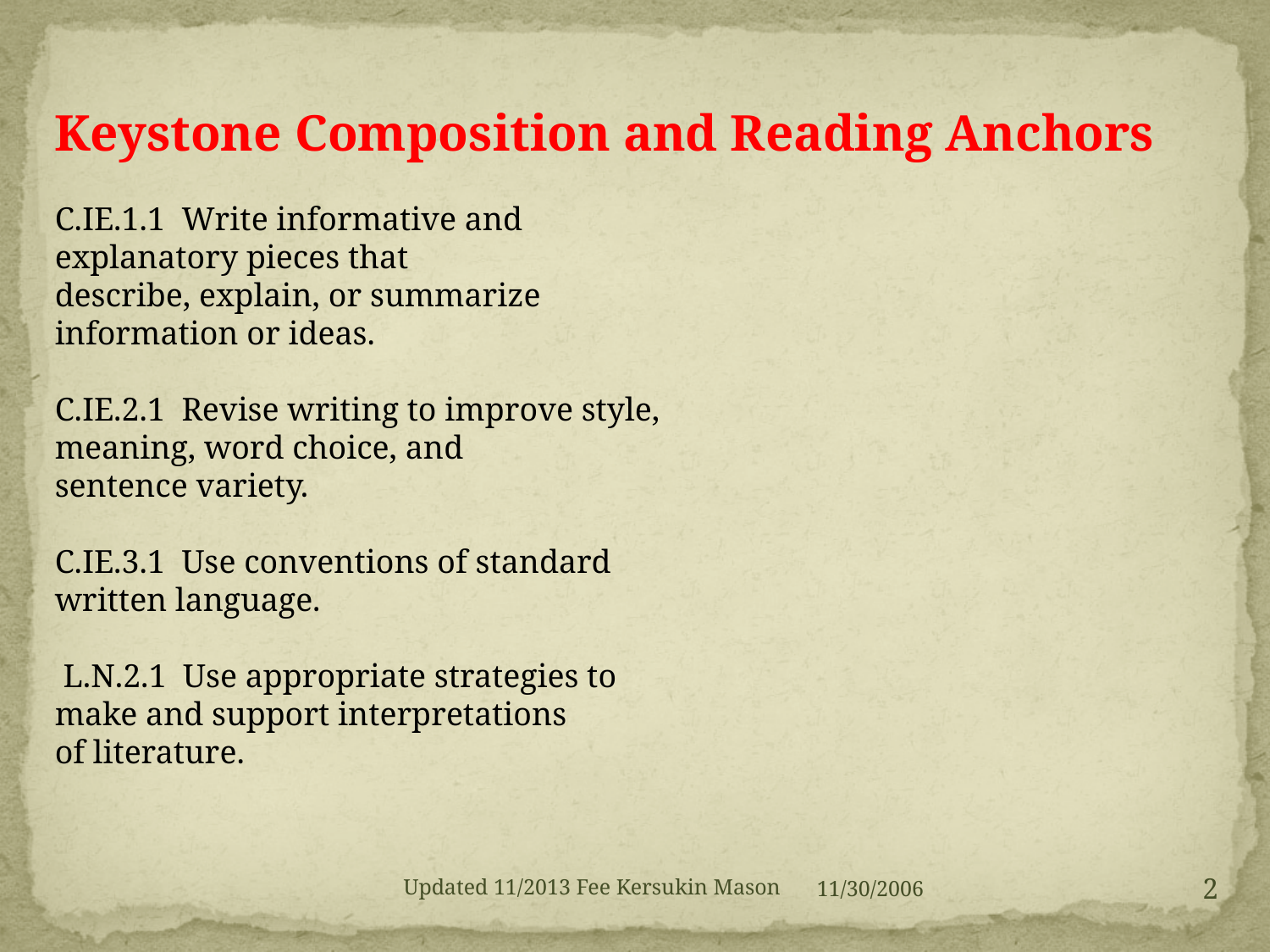

Keystone Composition and Reading Anchors

C.IE.1.1  Write informative and
explanatory pieces that
describe, explain, or summarize
information or ideas.

C.IE.2.1  Revise writing to improve style,
meaning, word choice, and
sentence variety.

C.IE.3.1  Use conventions of standard
written language.

 L.N.2.1  Use appropriate strategies to
make and support interpretations
of literature.

2
Updated 11/2013 Fee Kersukin Mason
11/30/2006